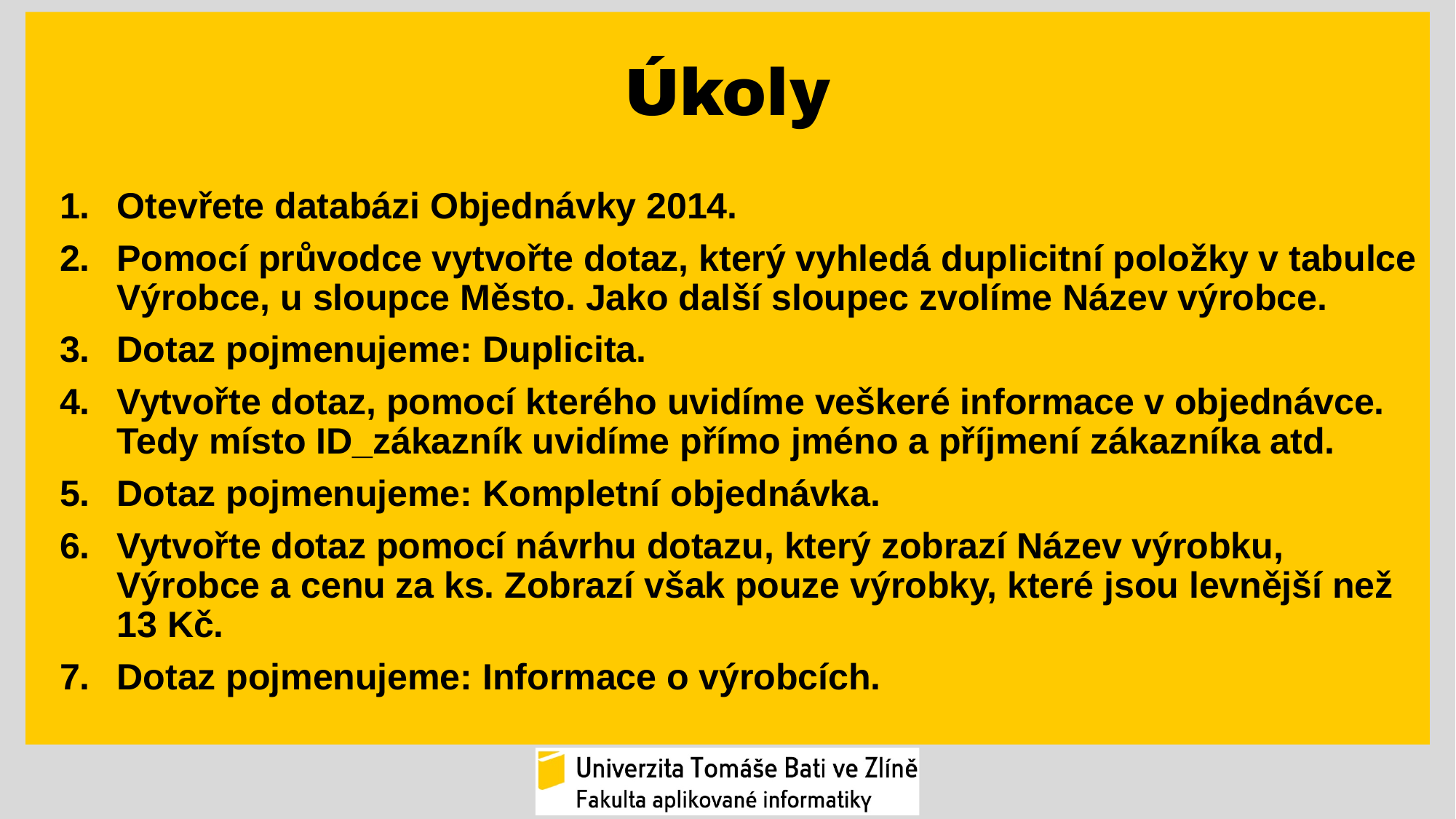

# Úkoly
Otevřete databázi Objednávky 2014.
Pomocí průvodce vytvořte dotaz, který vyhledá duplicitní položky v tabulce Výrobce, u sloupce Město. Jako další sloupec zvolíme Název výrobce.
Dotaz pojmenujeme: Duplicita.
Vytvořte dotaz, pomocí kterého uvidíme veškeré informace v objednávce. Tedy místo ID_zákazník uvidíme přímo jméno a příjmení zákazníka atd.
Dotaz pojmenujeme: Kompletní objednávka.
Vytvořte dotaz pomocí návrhu dotazu, který zobrazí Název výrobku, Výrobce a cenu za ks. Zobrazí však pouze výrobky, které jsou levnější než 13 Kč.
Dotaz pojmenujeme: Informace o výrobcích.